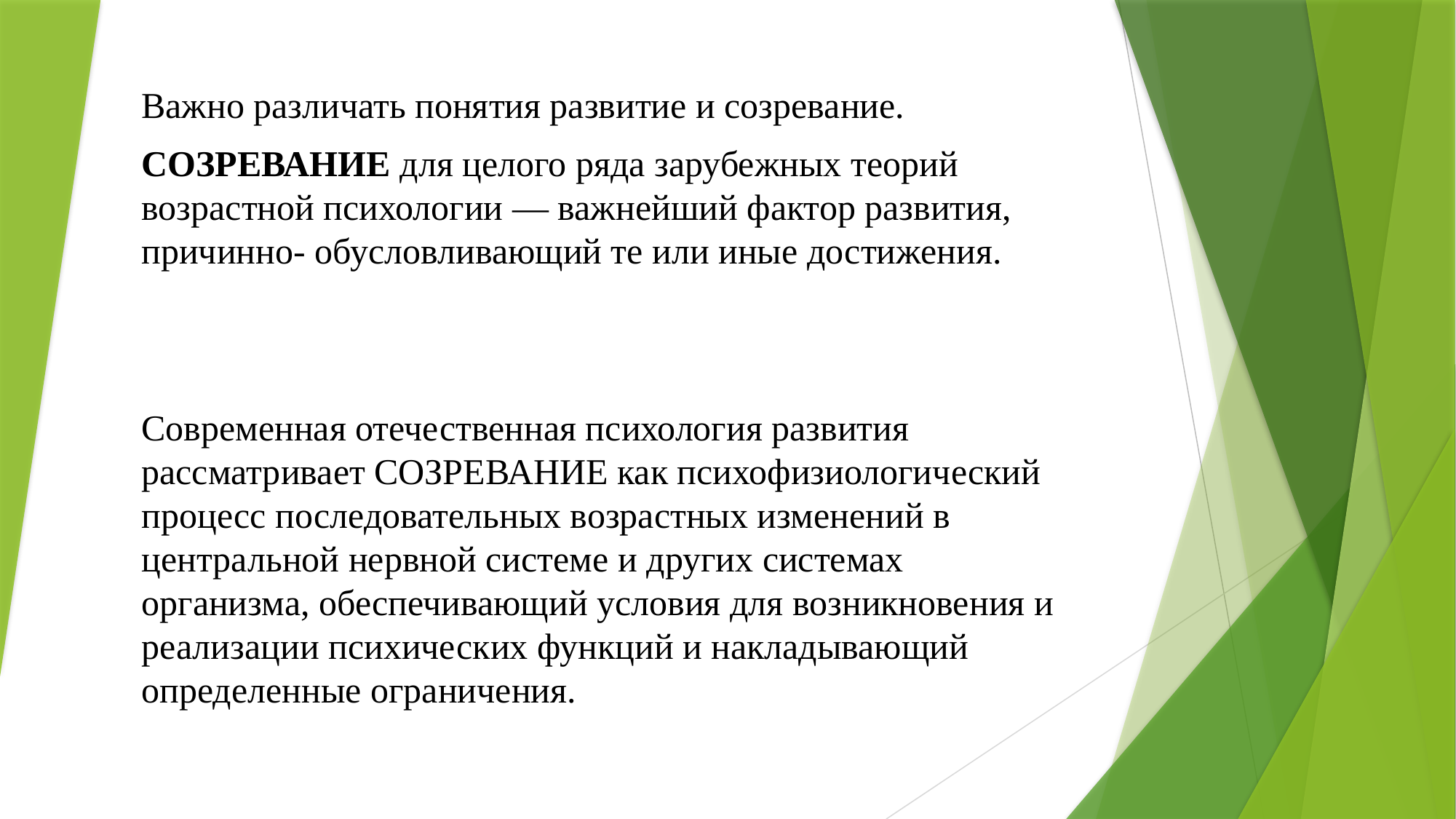

Важно различать понятия развитие и созревание.
СОЗРЕВАНИЕ для целого ряда зарубежных теорий возрастной психологии — важнейший фактор развития, причинно- обусловливающий те или иные достижения.

Современная отечественная психология развития рассматривает СОЗРЕВАНИЕ как психофизиологический процесс последовательных возрастных изменений в центральной нервной системе и других системах организма, обеспечивающий условия для возникновения и реализации психических функций и накладывающий определенные ограничения.